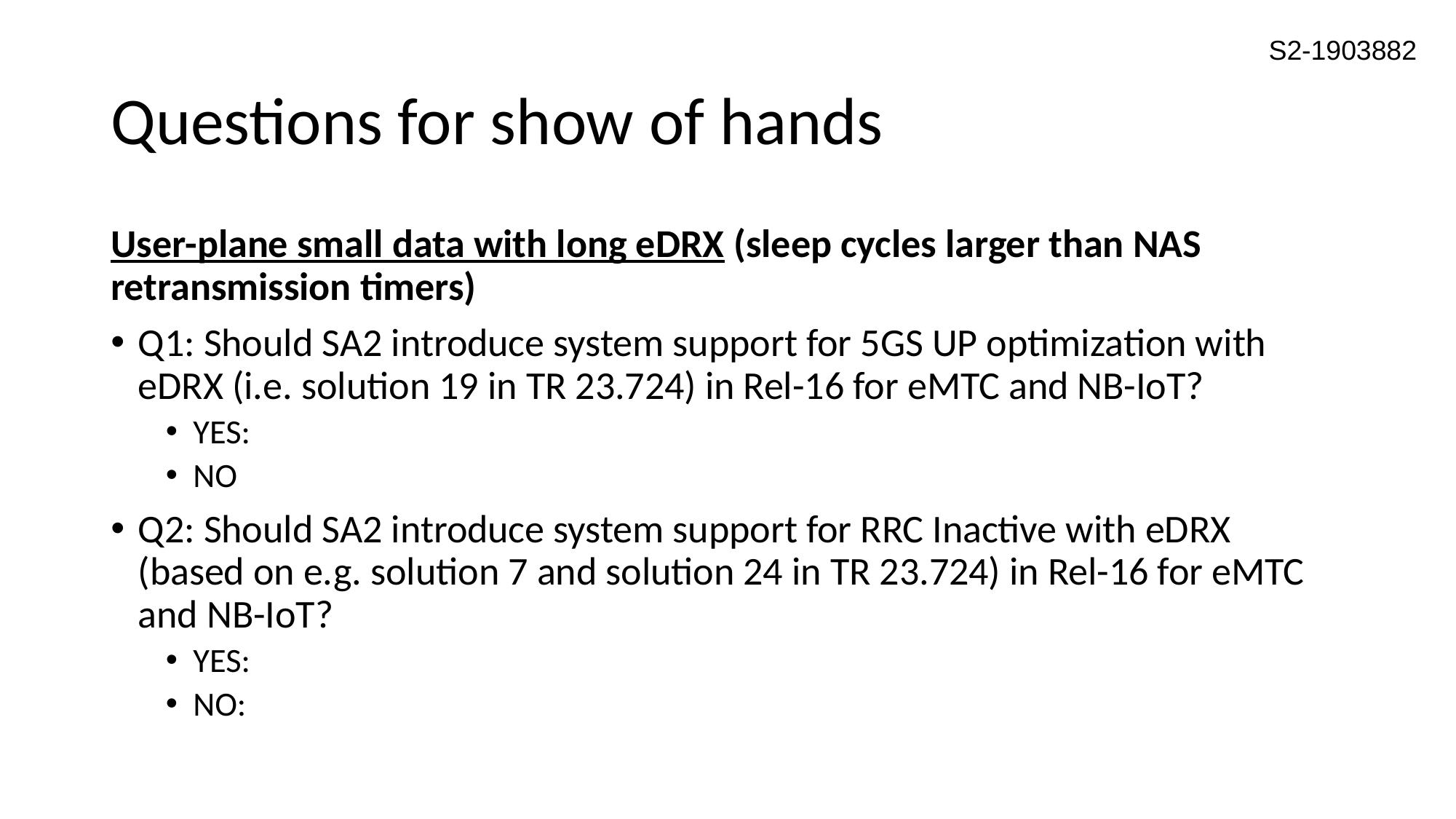

S2-1903882
# Questions for show of hands
User-plane small data with long eDRX (sleep cycles larger than NAS retransmission timers)
Q1: Should SA2 introduce system support for 5GS UP optimization with eDRX (i.e. solution 19 in TR 23.724) in Rel-16 for eMTC and NB-IoT?
YES:
NO
Q2: Should SA2 introduce system support for RRC Inactive with eDRX (based on e.g. solution 7 and solution 24 in TR 23.724) in Rel-16 for eMTC and NB-IoT?
YES:
NO: